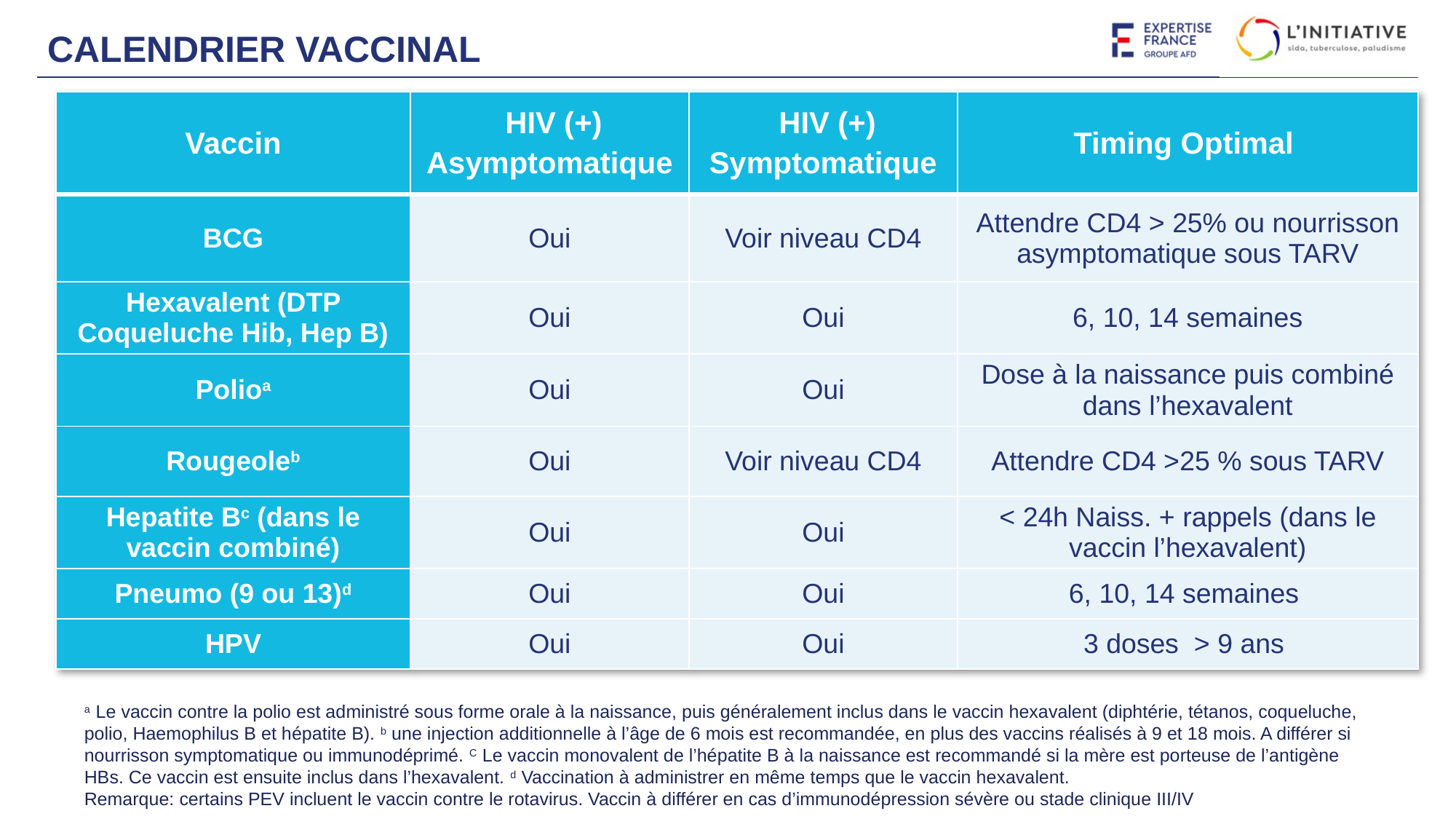

# CALENDRIER VACCINAL
| Vaccin | HIV (+) Asymptomatique | HIV (+) Symptomatique | Timing Optimal |
| --- | --- | --- | --- |
| BCG | Oui | Voir niveau CD4 | Attendre CD4 > 25% ou nourrisson asymptomatique sous TARV |
| Hexavalent (DTP Coqueluche Hib, Hep B) | Oui | Oui | 6, 10, 14 semaines |
| Polioa | Oui | Oui | Dose à la naissance puis combiné dans l’hexavalent |
| Rougeoleb | Oui | Voir niveau CD4 | Attendre CD4 >25 % sous TARV |
| Hepatite Bc (dans le vaccin combiné) | Oui | Oui | < 24h Naiss. + rappels (dans le vaccin l’hexavalent) |
| Pneumo (9 ou 13)d | Oui | Oui | 6, 10, 14 semaines |
| HPV | Oui | Oui | 3 doses > 9 ans |

a  Le vaccin contre la polio est administré sous forme orale à la naissance, puis généralement inclus dans le vaccin hexavalent (diphtérie, tétanos, coqueluche, polio, Haemophilus B et hépatite B). b une injection additionnelle à l’âge de 6 mois est recommandée, en plus des vaccins réalisés à 9 et 18 mois. A différer si nourrisson symptomatique ou immunodéprimé. C Le vaccin monovalent de l’hépatite B à la naissance est recommandé si la mère est porteuse de l’antigène HBs. Ce vaccin est ensuite inclus dans l’hexavalent. d Vaccination à administrer en même temps que le vaccin hexavalent.
Remarque: certains PEV incluent le vaccin contre le rotavirus. Vaccin à différer en cas d’immunodépression sévère ou stade clinique III/IV